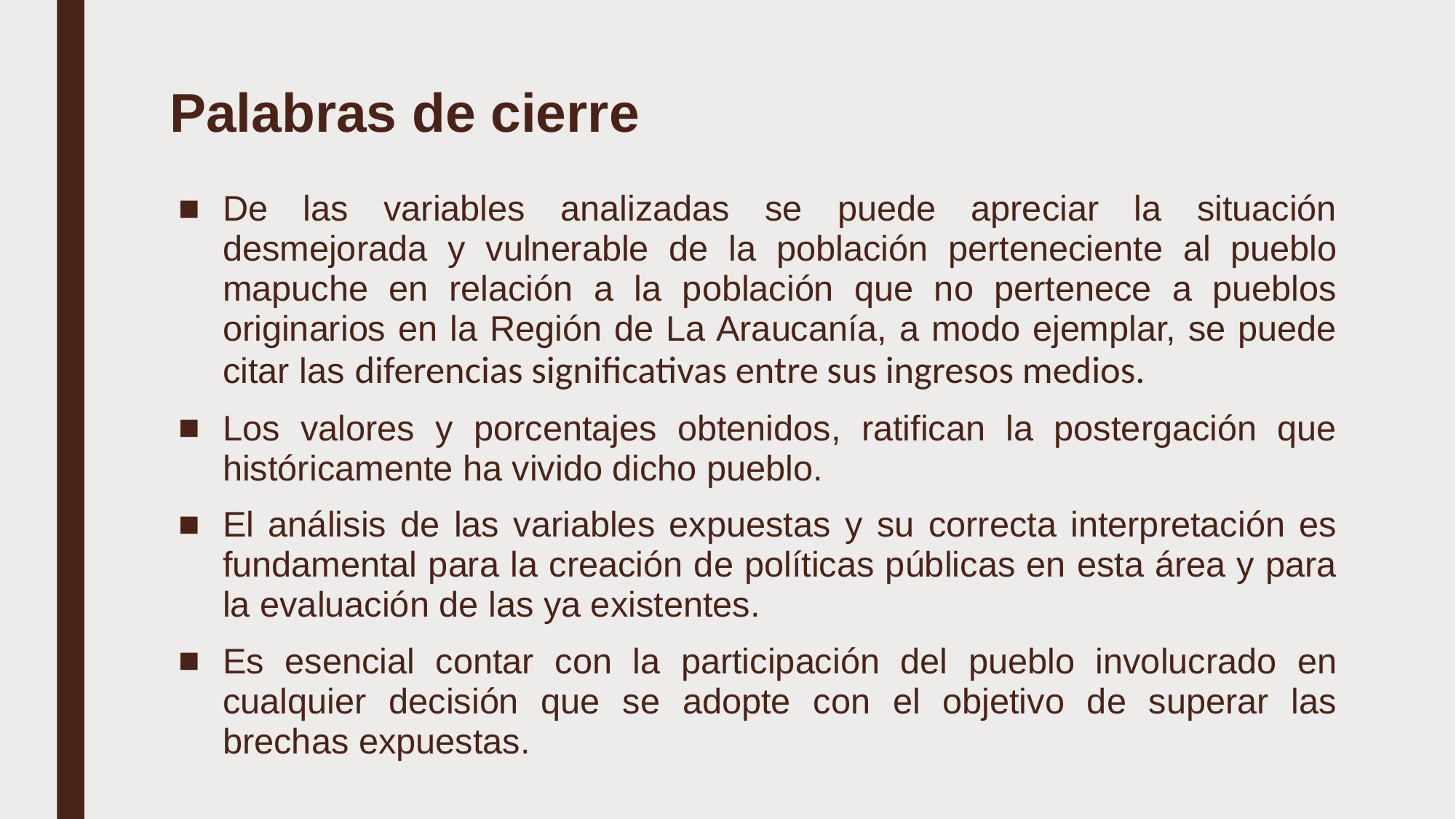

# Palabras de cierre
De las variables analizadas se puede apreciar la situación desmejorada y vulnerable de la población perteneciente al pueblo mapuche en relación a la población que no pertenece a pueblos originarios en la Región de La Araucanía, a modo ejemplar, se puede citar las diferencias significativas entre sus ingresos medios.
Los valores y porcentajes obtenidos, ratifican la postergación que históricamente ha vivido dicho pueblo.
El análisis de las variables expuestas y su correcta interpretación es fundamental para la creación de políticas públicas en esta área y para la evaluación de las ya existentes.
Es esencial contar con la participación del pueblo involucrado en cualquier decisión que se adopte con el objetivo de superar las brechas expuestas.